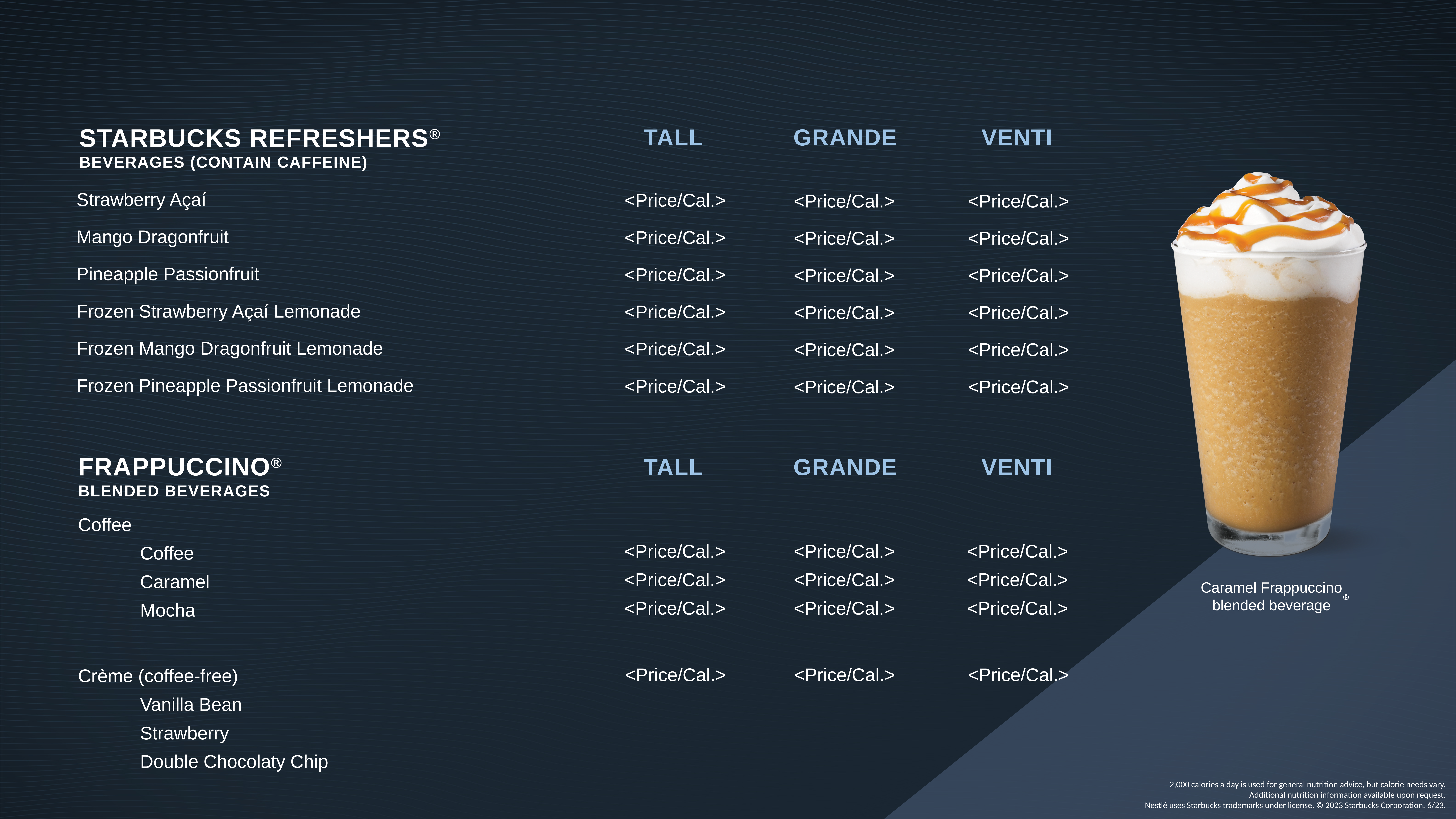

Strawberry Açaí
Mango Dragonfruit
Pineapple Passionfruit
Frozen Strawberry Açaí Lemonade
Frozen Mango Dragonfruit Lemonade
Frozen Pineapple Passionfruit Lemonade
<Price/Cal.>
<Price/Cal.>
<Price/Cal.>
<Price/Cal.>
<Price/Cal.>
<Price/Cal.>

<Price/Cal.>
<Price/Cal.>
<Price/Cal.>
<Price/Cal.>
<Price/Cal.>
<Price/Cal.>

<Price/Cal.>
<Price/Cal.>
<Price/Cal.>
<Price/Cal.>
<Price/Cal.>
<Price/Cal.>

Coffee
Coffee
Caramel
Mocha

Crème (coffee-free)
Vanilla Bean
Strawberry
Double Chocolaty Chip
<Price/Cal.>
<Price/Cal.>
<Price/Cal.>
<Price/Cal.>
<Price/Cal.>
<Price/Cal.>
<Price/Cal.>
<Price/Cal.>
<Price/Cal.>
<Price/Cal.>
<Price/Cal.>
<Price/Cal.>